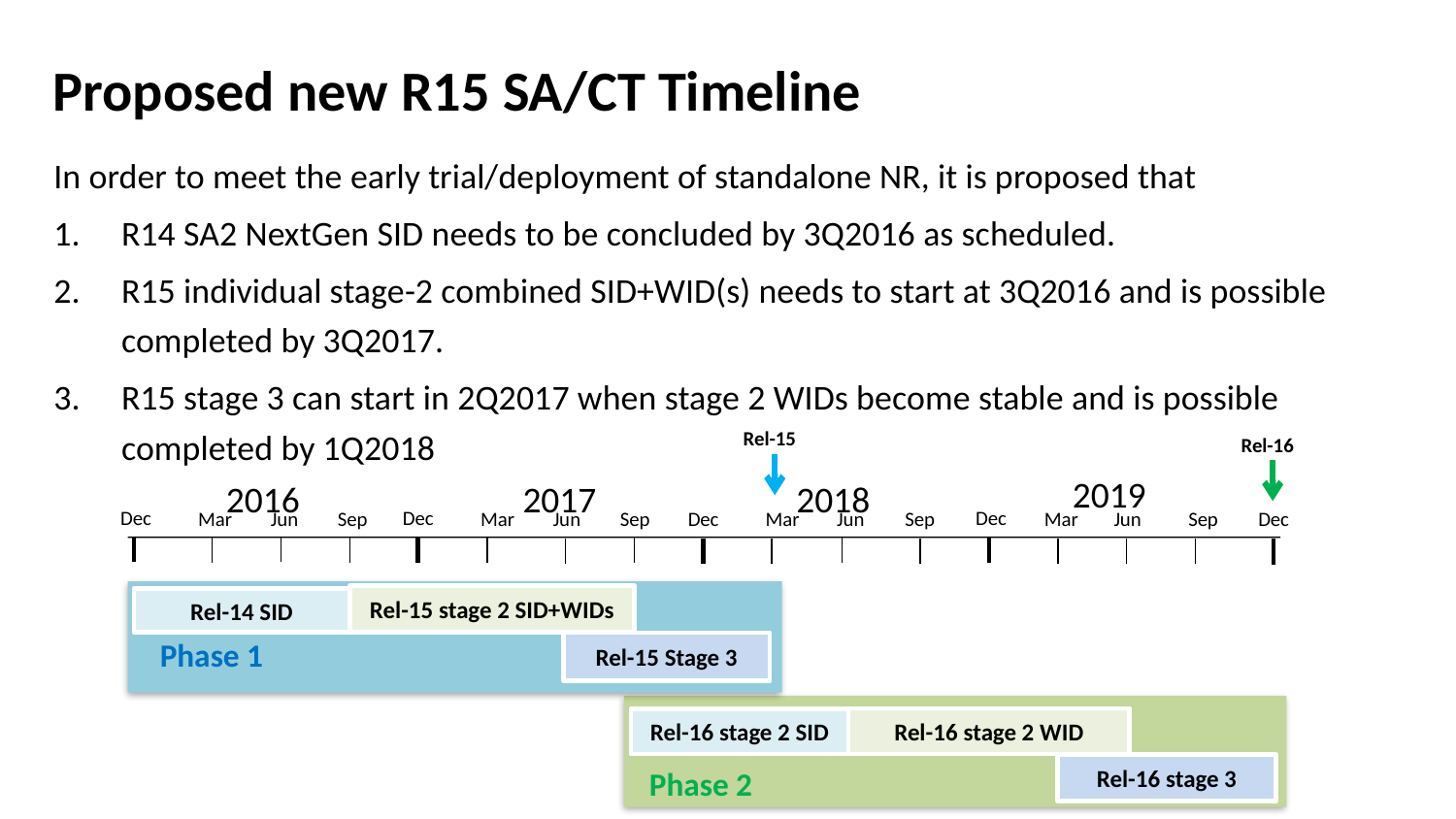

# Proposed new R15 SA/CT Timeline
In order to meet the early trial/deployment of standalone NR, it is proposed that
R14 SA2 NextGen SID needs to be concluded by 3Q2016 as scheduled.
R15 individual stage-2 combined SID+WID(s) needs to start at 3Q2016 and is possible completed by 3Q2017.
R15 stage 3 can start in 2Q2017 when stage 2 WIDs become stable and is possible completed by 1Q2018

Rel-15
Rel-16
2019
2016
2017
2018
Dec
Dec
Dec
Sep
Sep
Sep
Dec
Dec
Mar
Mar
Mar
Jun
Jun
Sep
Jun
Mar
Jun

Rel-15 stage 2 SID+WIDs
Rel-14 SID
Phase 1
Rel-15 Stage 3

Rel-16 stage 2 WID
Rel-16 stage 2 SID
Rel-16 stage 3
Phase 2